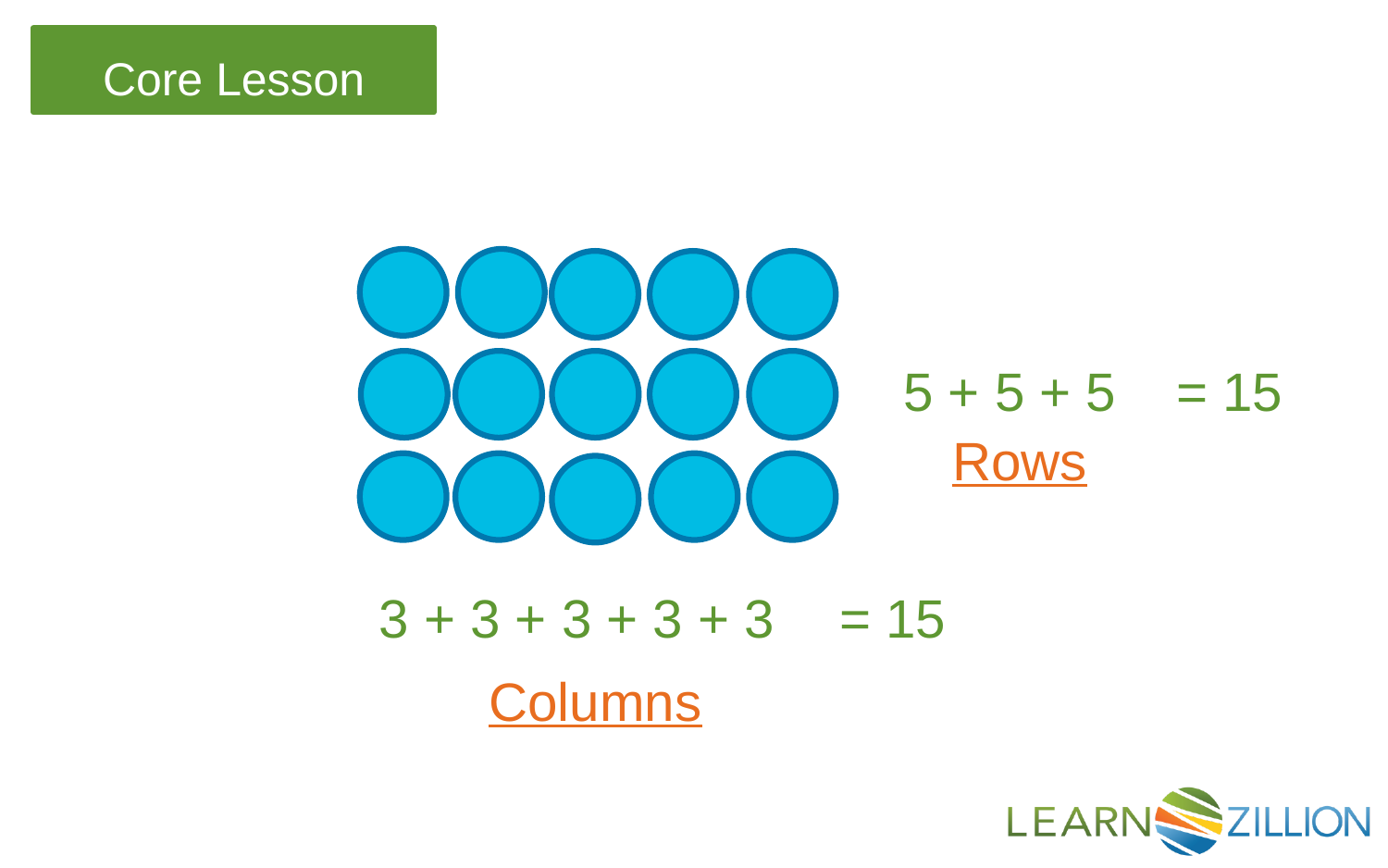

5 + 5 + 5
= 15
Rows
3 + 3 + 3 + 3 + 3
= 15
Columns